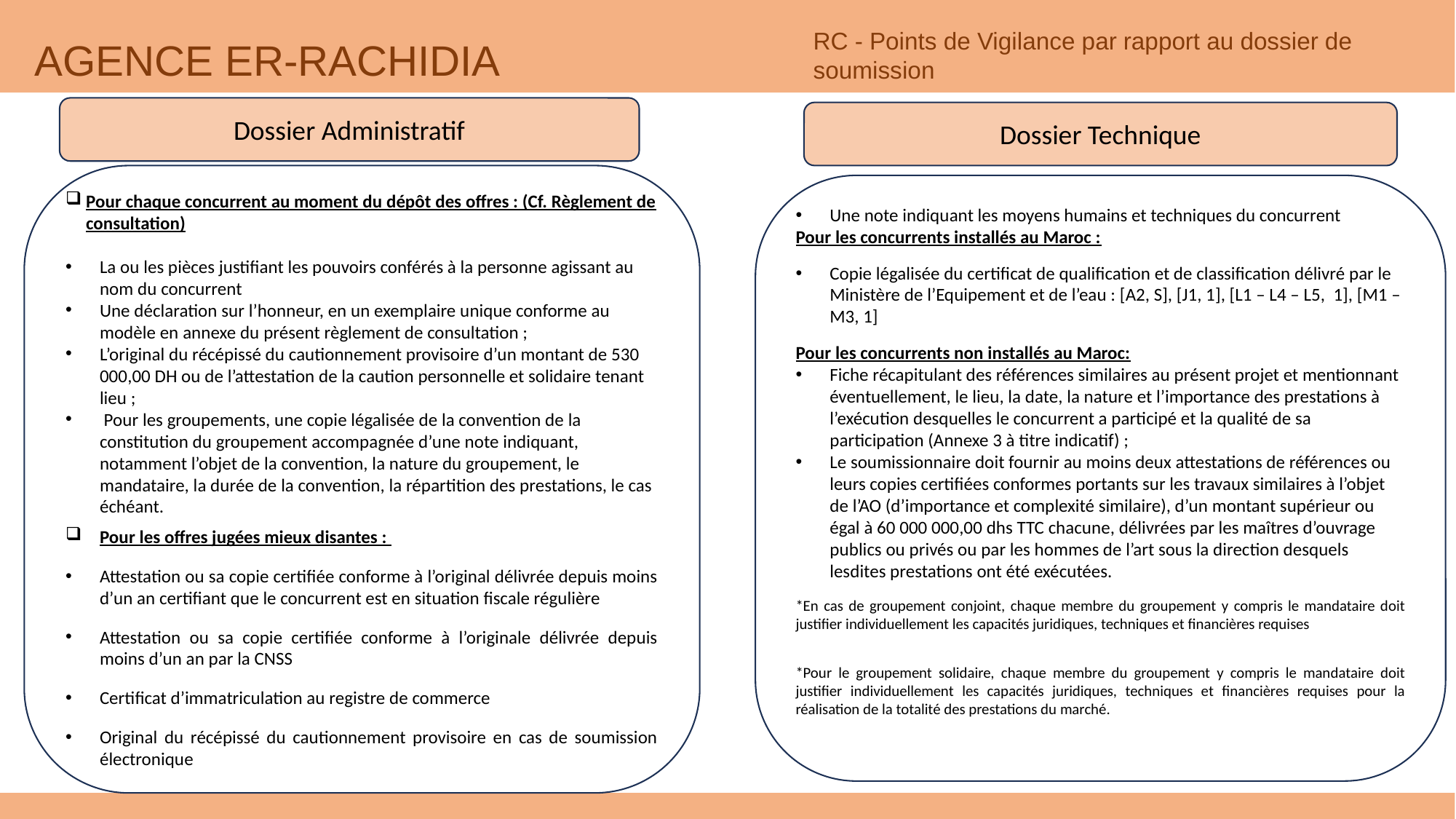

RC - Points de Vigilance par rapport au dossier de soumission
AGENCE ER-RACHIDIA
Dossier Administratif
Dossier Technique
Pour chaque concurrent au moment du dépôt des offres : (Cf. Règlement de consultation)

La ou les pièces justifiant les pouvoirs conférés à la personne agissant au nom du concurrent
Une déclaration sur l’honneur, en un exemplaire unique conforme au modèle en annexe du présent règlement de consultation ;
L’original du récépissé du cautionnement provisoire d’un montant de 530 000,00 DH ou de l’attestation de la caution personnelle et solidaire tenant lieu ;
 Pour les groupements, une copie légalisée de la convention de la constitution du groupement accompagnée d’une note indiquant, notamment l’objet de la convention, la nature du groupement, le mandataire, la durée de la convention, la répartition des prestations, le cas échéant.
Pour les offres jugées mieux disantes : d
Attestation ou sa copie certifiée conforme à l’original délivrée depuis moins d’un an certifiant que le concurrent est en situation fiscale régulière
Attestation ou sa copie certifiée conforme à l’originale délivrée depuis moins d’un an par la CNSS
Certificat d’immatriculation au registre de commerce
Original du récépissé du cautionnement provisoire en cas de soumission électronique
Une note indiquant les moyens humains et techniques du concurrent
Pour les concurrents installés au Maroc :
Copie légalisée du certificat de qualification et de classification délivré par le Ministère de l’Equipement et de l’eau : [A2, S], [J1, 1], [L1 – L4 – L5,  1], [M1 – M3, 1]
Pour les concurrents non installés au Maroc:
Fiche récapitulant des références similaires au présent projet et mentionnant éventuellement, le lieu, la date, la nature et l’importance des prestations à l’exécution desquelles le concurrent a participé et la qualité de sa participation (Annexe 3 à titre indicatif) ;
Le soumissionnaire doit fournir au moins deux attestations de références ou leurs copies certifiées conformes portants sur les travaux similaires à l’objet de l’AO (d’importance et complexité similaire), d’un montant supérieur ou égal à 60 000 000,00 dhs TTC chacune, délivrées par les maîtres d’ouvrage publics ou privés ou par les hommes de l’art sous la direction desquels lesdites prestations ont été exécutées.
*En cas de groupement conjoint, chaque membre du groupement y compris le mandataire doit justifier individuellement les capacités juridiques, techniques et financières requises
*Pour le groupement solidaire, chaque membre du groupement y compris le mandataire doit justifier individuellement les capacités juridiques, techniques et financières requises pour la réalisation de la totalité des prestations du marché.